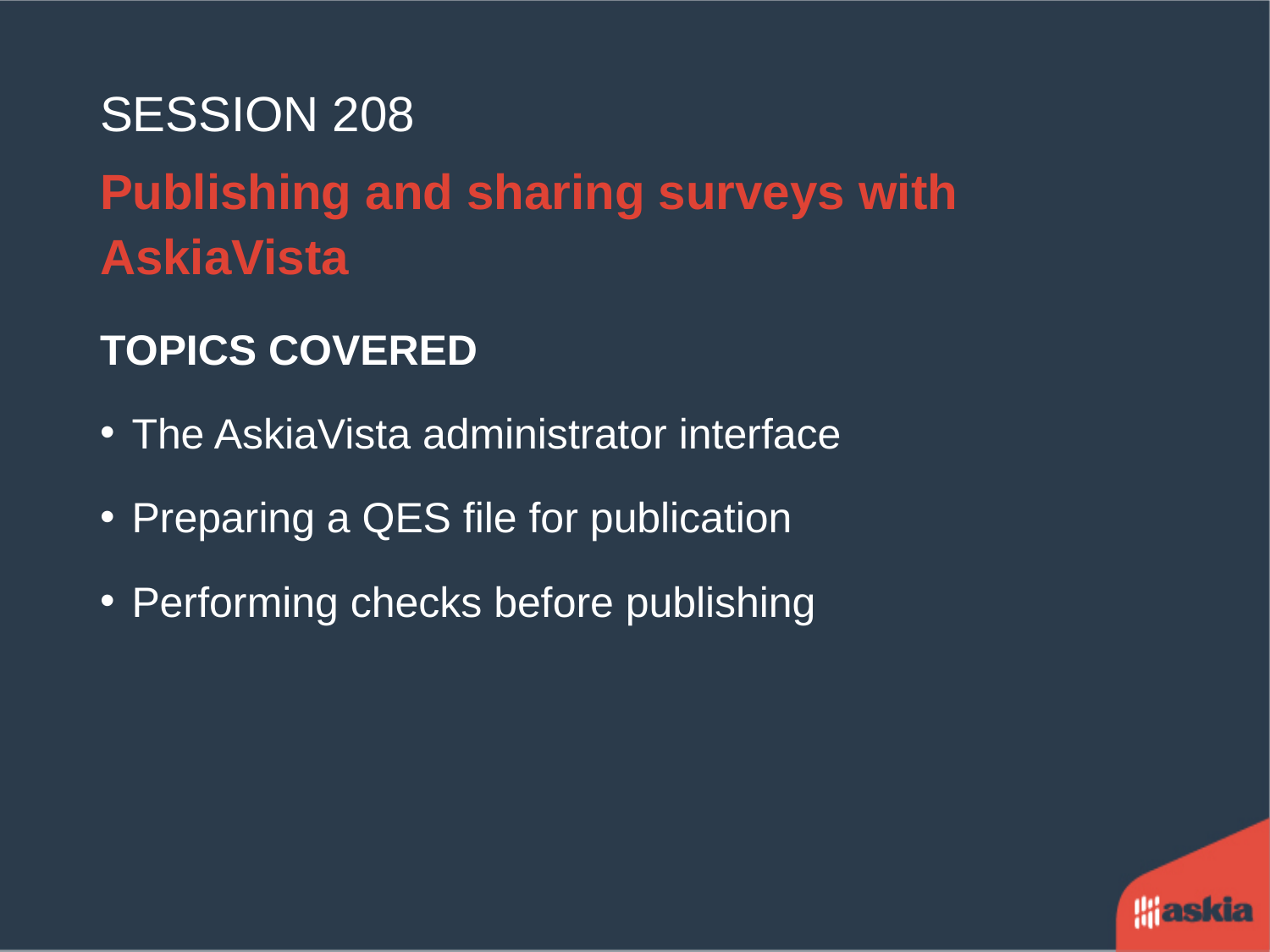

# Session 208
Publishing and sharing surveys with AskiaVista
TOPICS COVERED
The AskiaVista administrator interface
Preparing a QES file for publication
Performing checks before publishing